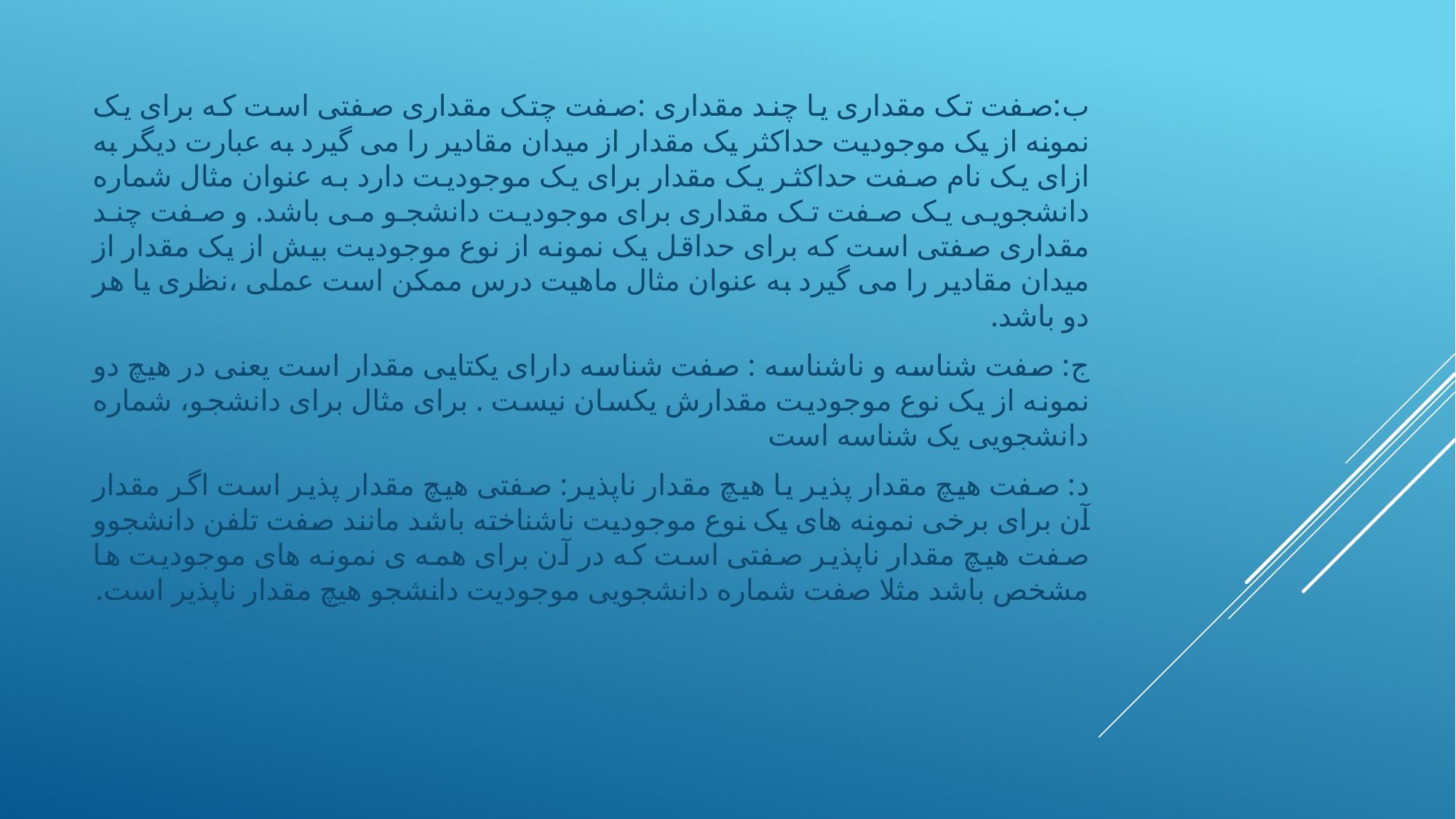

ب:صفت تک مقداری یا چند مقداری :صفت چتک مقداری صفتی است که برای یک نمونه از یک موجودیت حداکثر یک مقدار از میدان مقادیر را می گیرد به عبارت دیگر به ازای یک نام صفت حداکثر یک مقدار برای یک موجودیت دارد به عنوان مثال شماره دانشجویی یک صفت تک مقداری برای موجودیت دانشجو می باشد. و صفت چند مقداری صفتی است که برای حداقل یک نمونه از نوع موجودیت بیش از یک مقدار از میدان مقادیر را می گیرد به عنوان مثال ماهیت درس ممکن است عملی ،نظری یا هر دو باشد.
ج: صفت شناسه و ناشناسه : صفت شناسه دارای یکتایی مقدار است یعنی در هیچ دو نمونه از یک نوع موجودیت مقدارش یکسان نیست . برای مثال برای دانشجو، شماره دانشجویی یک شناسه است
د: صفت هیچ مقدار پذیر یا هیچ مقدار ناپذیر: صفتی هیچ مقدار پذیر است اگر مقدار آن برای برخی نمونه های یک نوع موجودیت ناشناخته باشد مانند صفت تلفن دانشجوو صفت هیچ مقدار ناپذیر صفتی است که در آن برای همه ی نمونه های موجودیت ها مشخص باشد مثلا صفت شماره دانشجویی موجودیت دانشجو هیچ مقدار ناپذیر است.